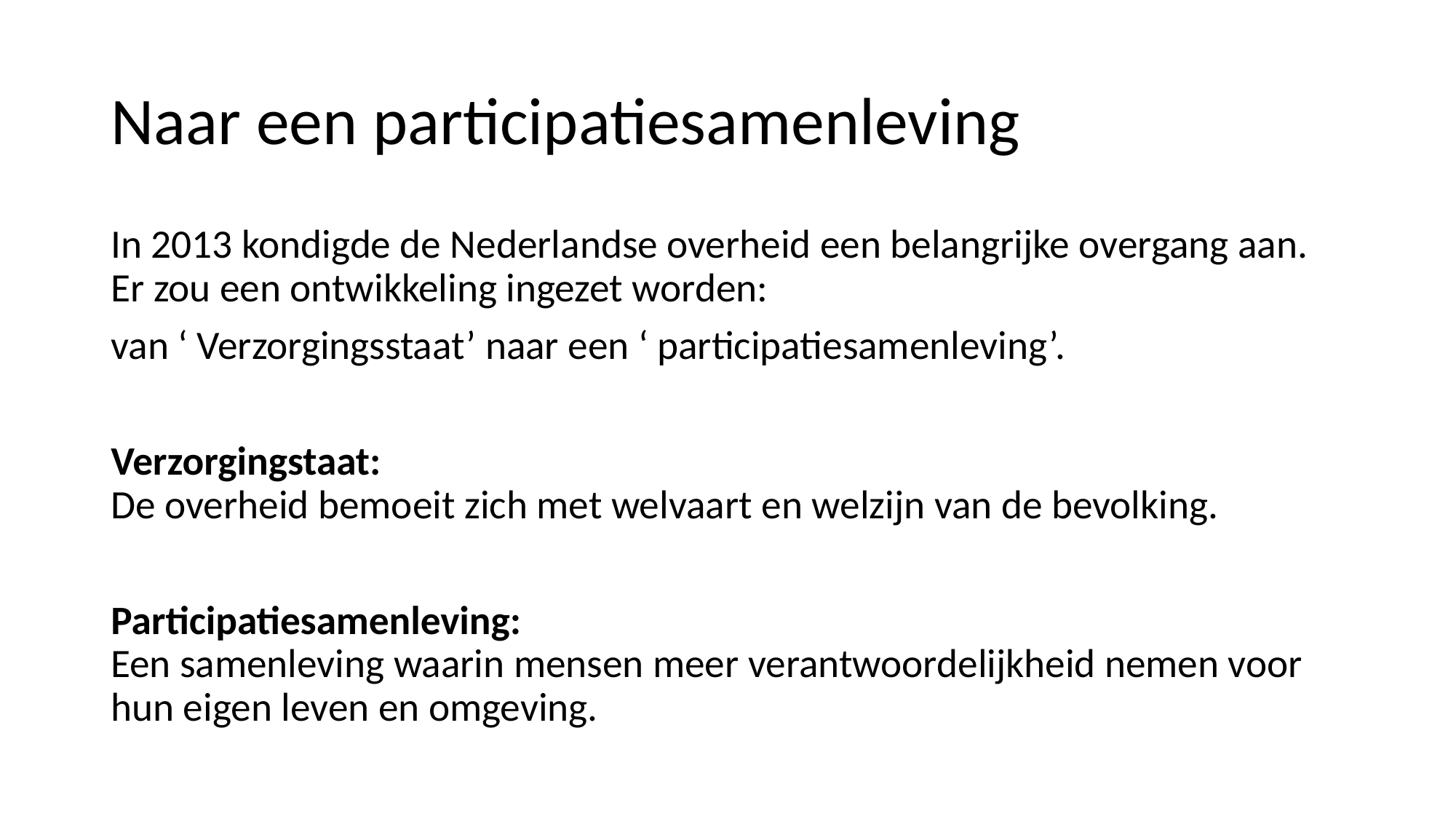

# Naar een participatiesamenleving
In 2013 kondigde de Nederlandse overheid een belangrijke overgang aan. Er zou een ontwikkeling ingezet worden:
van ‘ Verzorgingsstaat’ naar een ‘ participatiesamenleving’.

Verzorgingstaat:
De overheid bemoeit zich met welvaart en welzijn van de bevolking.

Participatiesamenleving:
Een samenleving waarin mensen meer verantwoordelijkheid nemen voor hun eigen leven en omgeving.